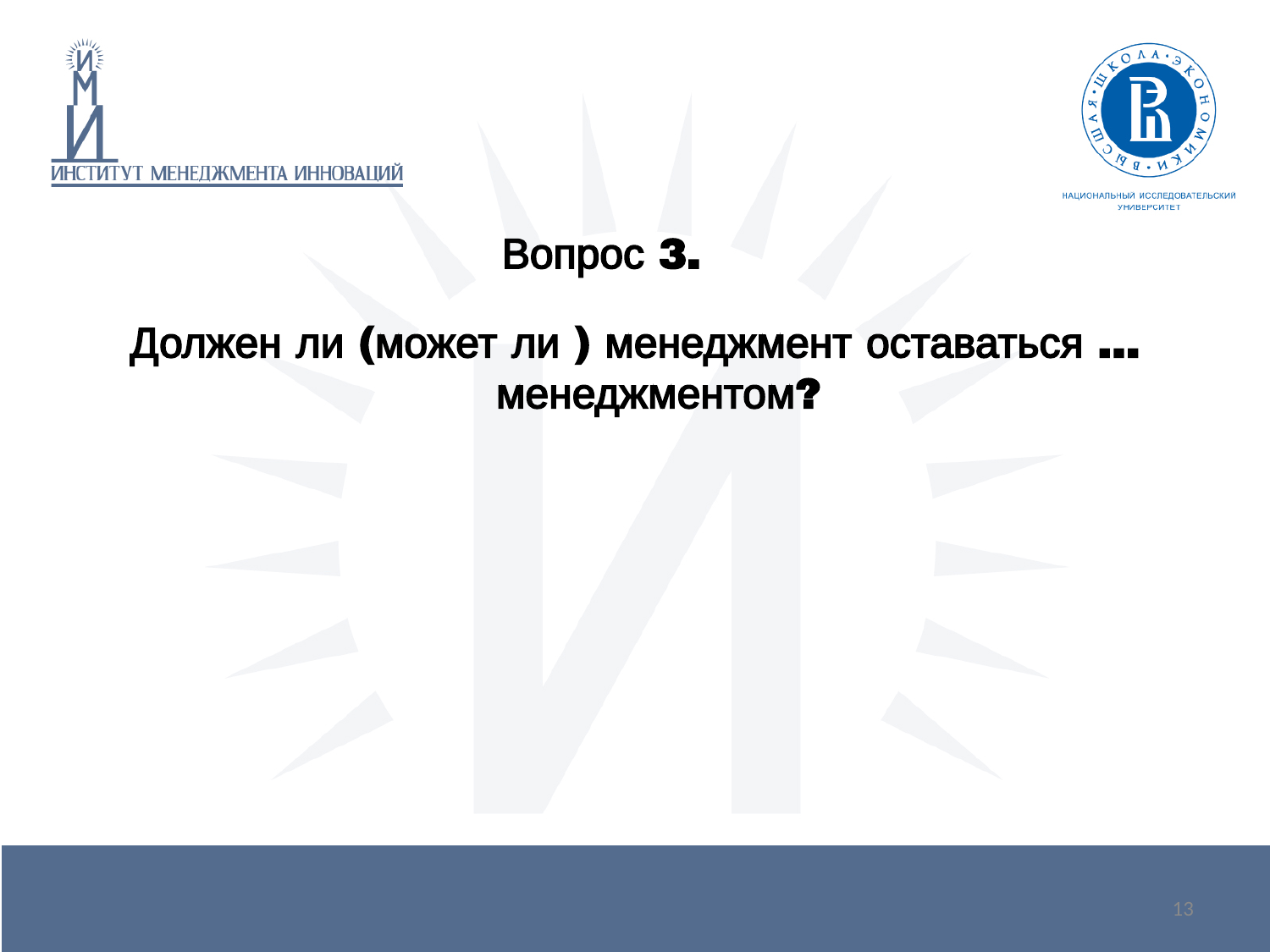

# Вопрос 3.
Должен ли (может ли ) менеджмент оставаться … менеджментом?
13